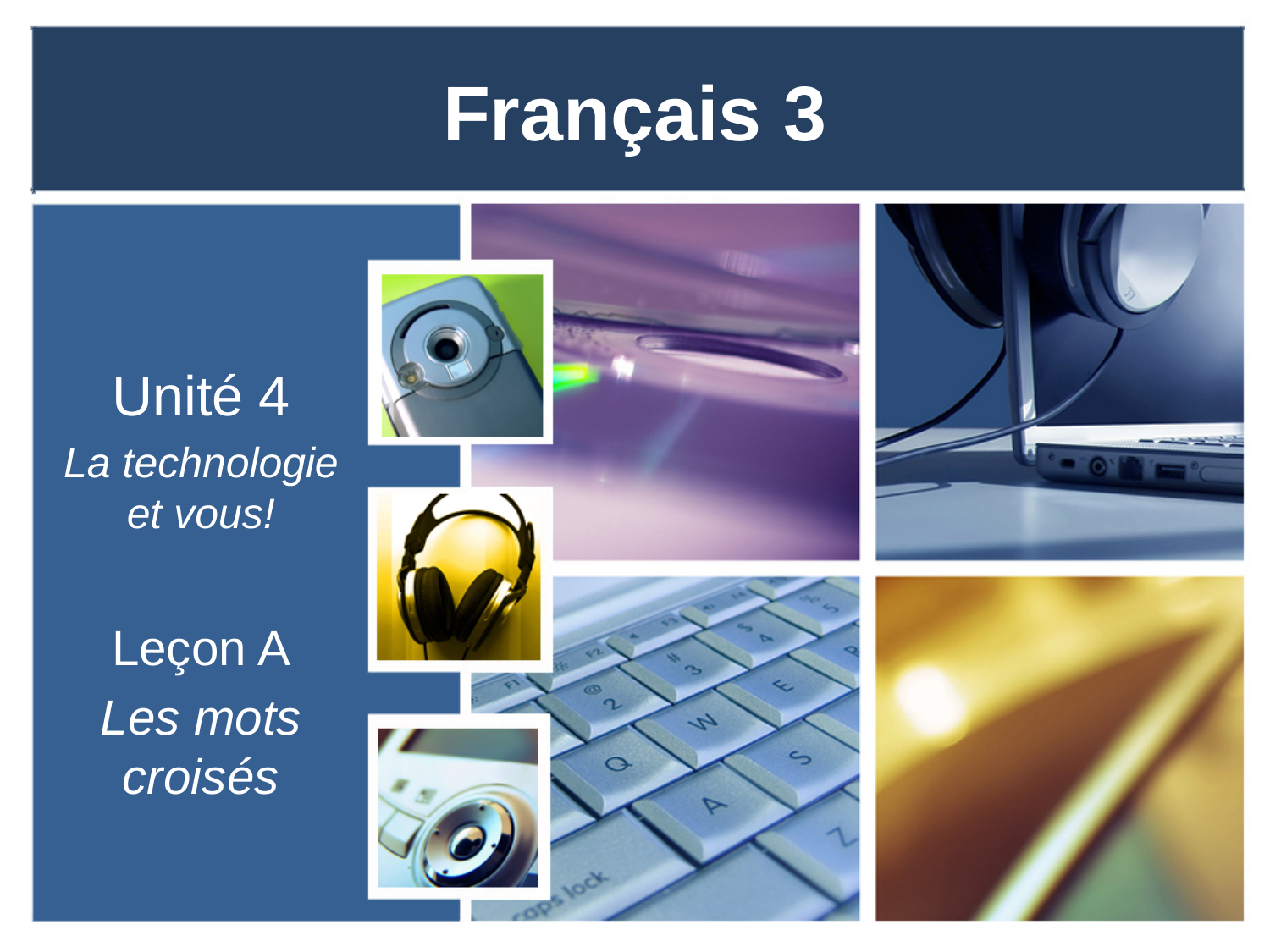

# Français 3
Unité 4
La technologie et vous!

Leçon A
Les mots croisés